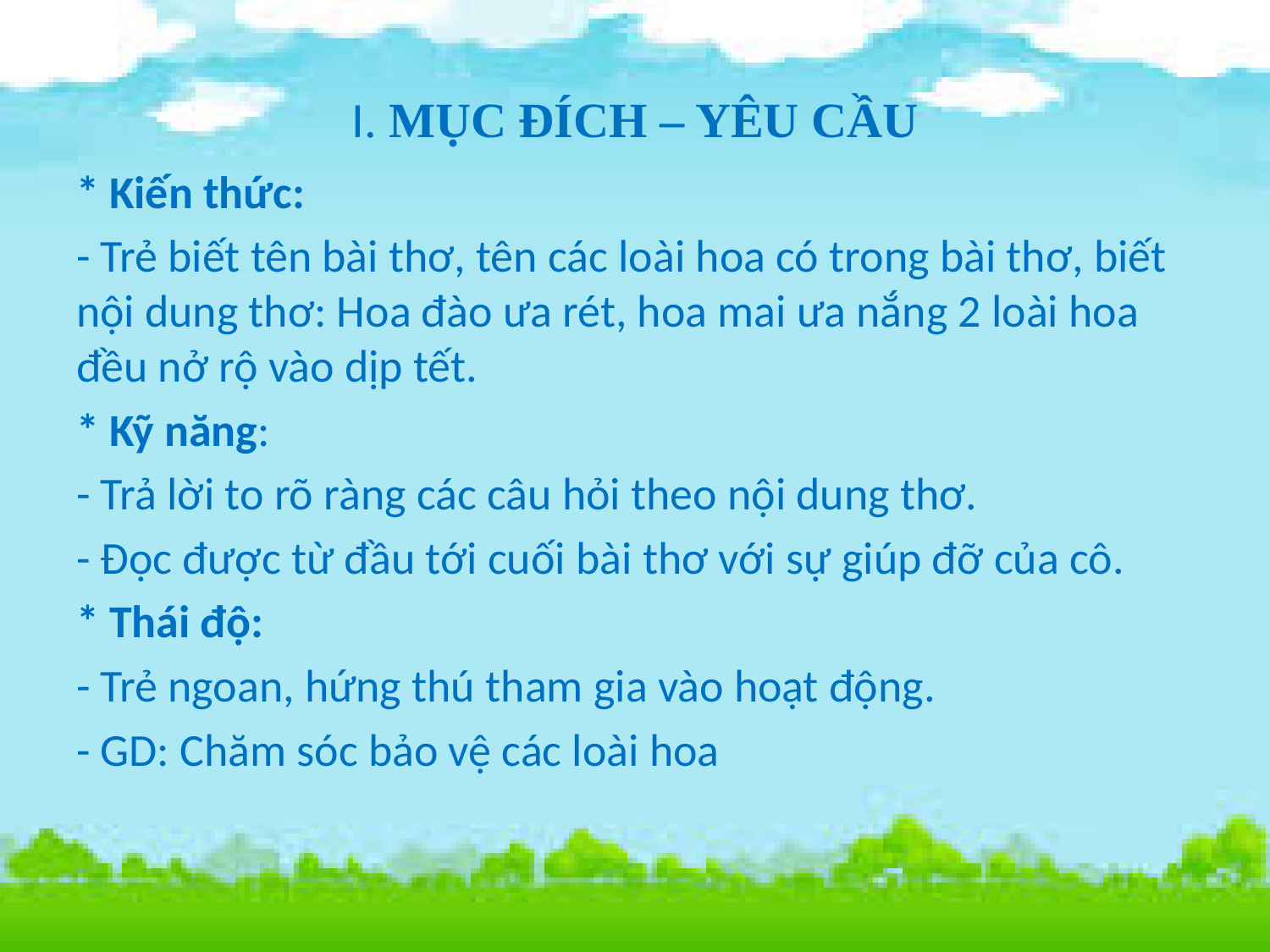

# I. MỤC ĐÍCH – YÊU CẦU
* Kiến thức:
- Trẻ biết tên bài thơ, tên các loài hoa có trong bài thơ, biết nội dung thơ: Hoa đào ưa rét, hoa mai ưa nắng 2 loài hoa đều nở rộ vào dịp tết.
* Kỹ năng:
- Trả lời to rõ ràng các câu hỏi theo nội dung thơ.
- Đọc được từ đầu tới cuối bài thơ với sự giúp đỡ của cô.
* Thái độ:
- Trẻ ngoan, hứng thú tham gia vào hoạt động.
- GD: Chăm sóc bảo vệ các loài hoa